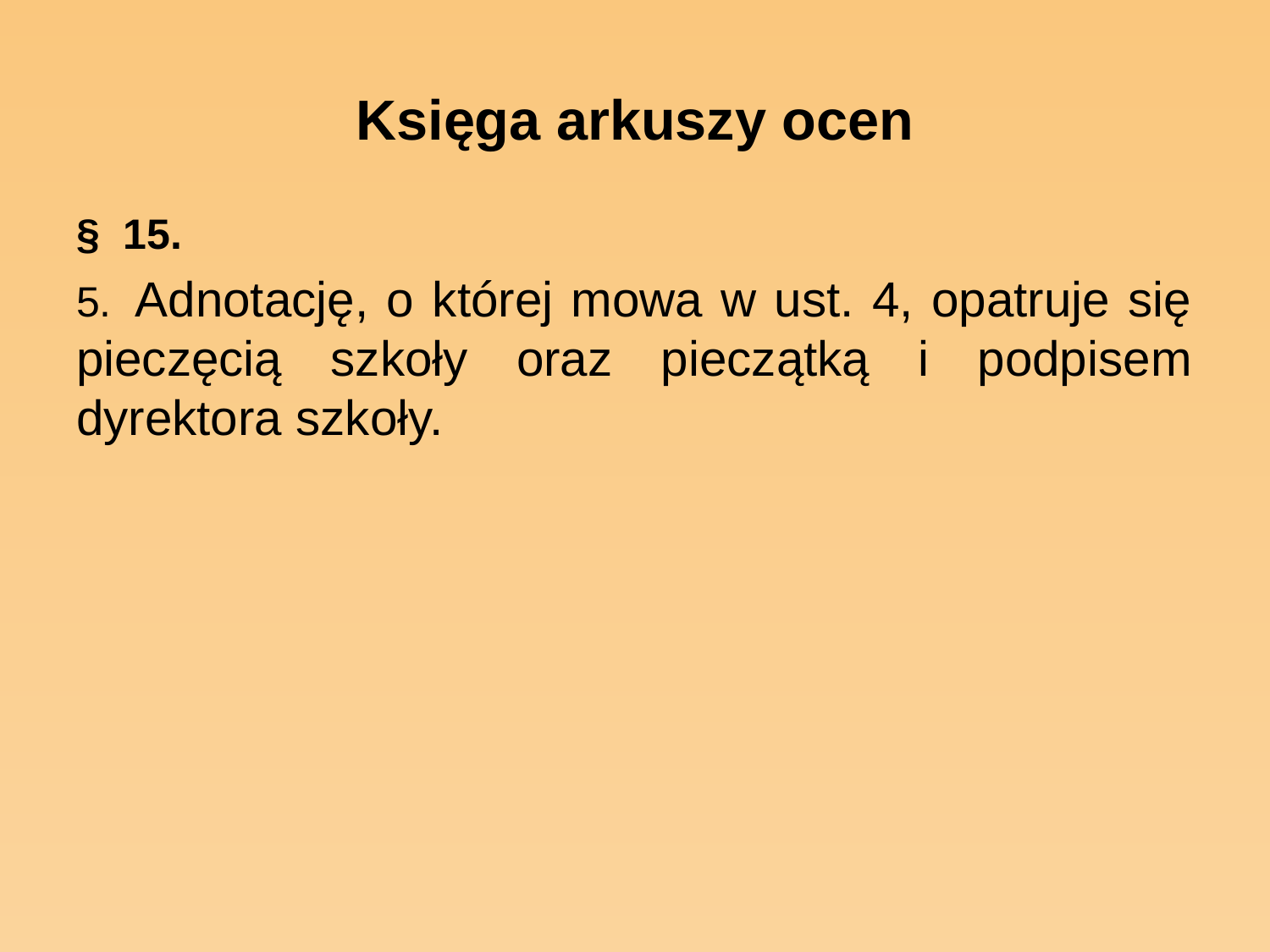

# Księga arkuszy ocen
§  15.
5.  Adnotację, o której mowa w ust. 4, opatruje się pieczęcią szkoły oraz pieczątką i podpisem dyrektora szkoły.